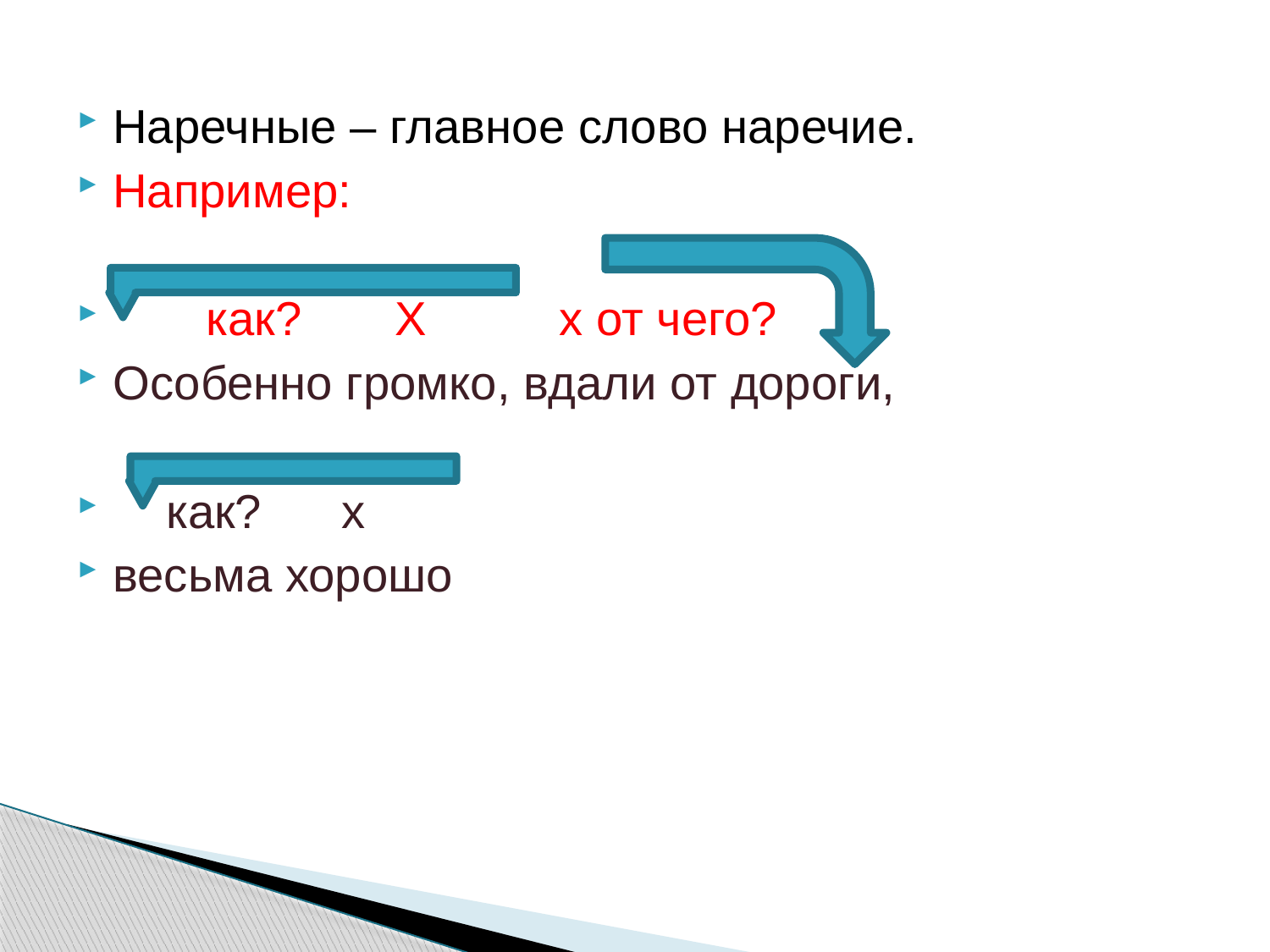

Наречные – главное слово наречие.
Например:

       как?       Х          х от чего?
Особенно громко, вдали от дороги,

    как?      х
весьма хорошо